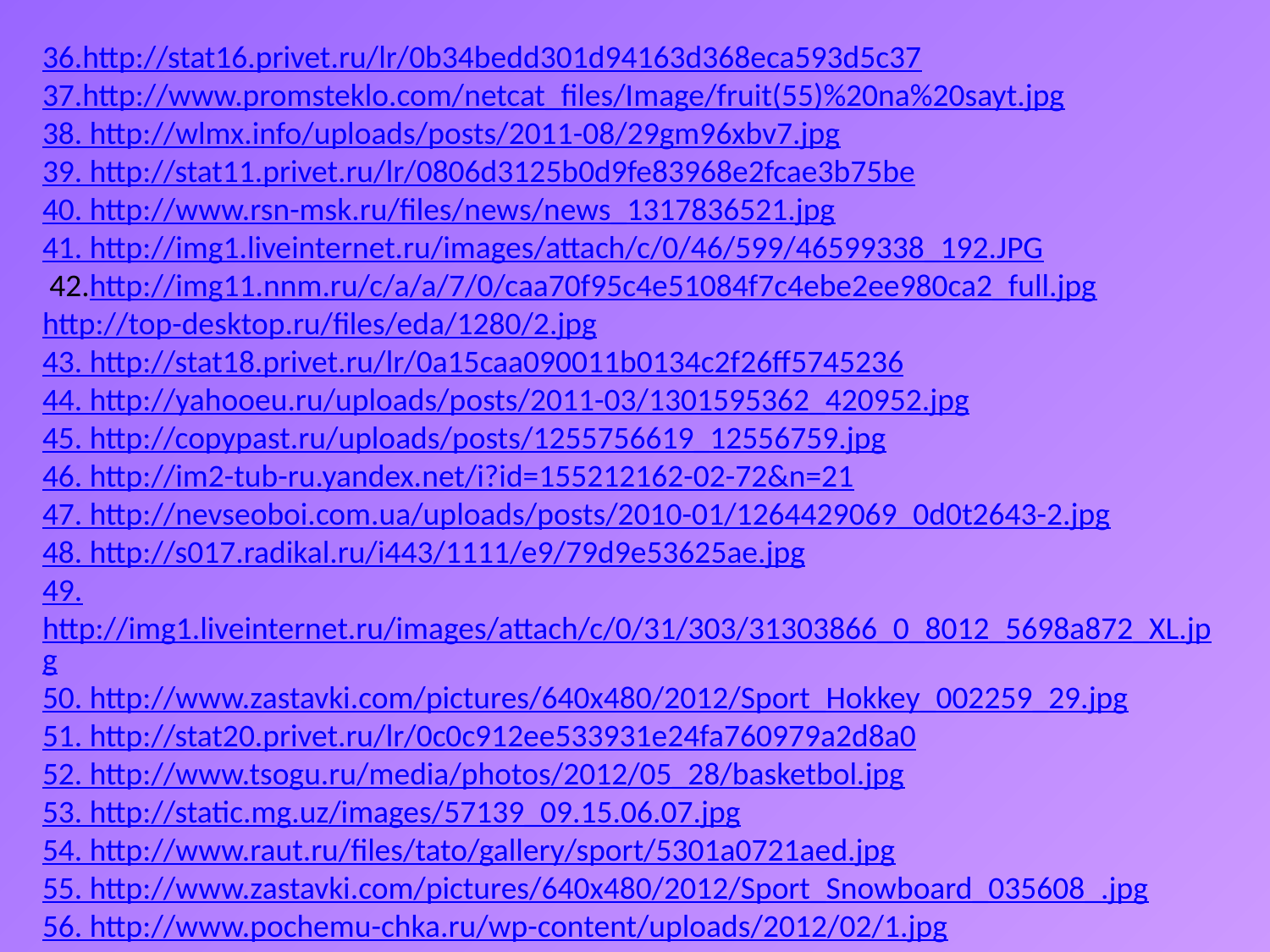

36.http://stat16.privet.ru/lr/0b34bedd301d94163d368eca593d5c37
37.http://www.promsteklo.com/netcat_files/Image/fruit(55)%20na%20sayt.jpg
38. http://wlmx.info/uploads/posts/2011-08/29gm96xbv7.jpg
39. http://stat11.privet.ru/lr/0806d3125b0d9fe83968e2fcae3b75be
40. http://www.rsn-msk.ru/files/news/news_1317836521.jpg
41. http://img1.liveinternet.ru/images/attach/c/0/46/599/46599338_192.JPG
 42.http://img11.nnm.ru/c/a/a/7/0/caa70f95c4e51084f7c4ebe2ee980ca2_full.jpg
http://top-desktop.ru/files/eda/1280/2.jpg
43. http://stat18.privet.ru/lr/0a15caa090011b0134c2f26ff5745236
44. http://yahooeu.ru/uploads/posts/2011-03/1301595362_420952.jpg
45. http://copypast.ru/uploads/posts/1255756619_12556759.jpg
46. http://im2-tub-ru.yandex.net/i?id=155212162-02-72&n=21
47. http://nevseoboi.com.ua/uploads/posts/2010-01/1264429069_0d0t2643-2.jpg
48. http://s017.radikal.ru/i443/1111/e9/79d9e53625ae.jpg
49.http://img1.liveinternet.ru/images/attach/c/0/31/303/31303866_0_8012_5698a872_XL.jpg
50. http://www.zastavki.com/pictures/640x480/2012/Sport_Hokkey_002259_29.jpg
51. http://stat20.privet.ru/lr/0c0c912ee533931e24fa760979a2d8a0
52. http://www.tsogu.ru/media/photos/2012/05_28/basketbol.jpg
53. http://static.mg.uz/images/57139_09.15.06.07.jpg
54. http://www.raut.ru/files/tato/gallery/sport/5301a0721aed.jpg
55. http://www.zastavki.com/pictures/640x480/2012/Sport_Snowboard_035608_.jpg
56. http://www.pochemu-chka.ru/wp-content/uploads/2012/02/1.jpg